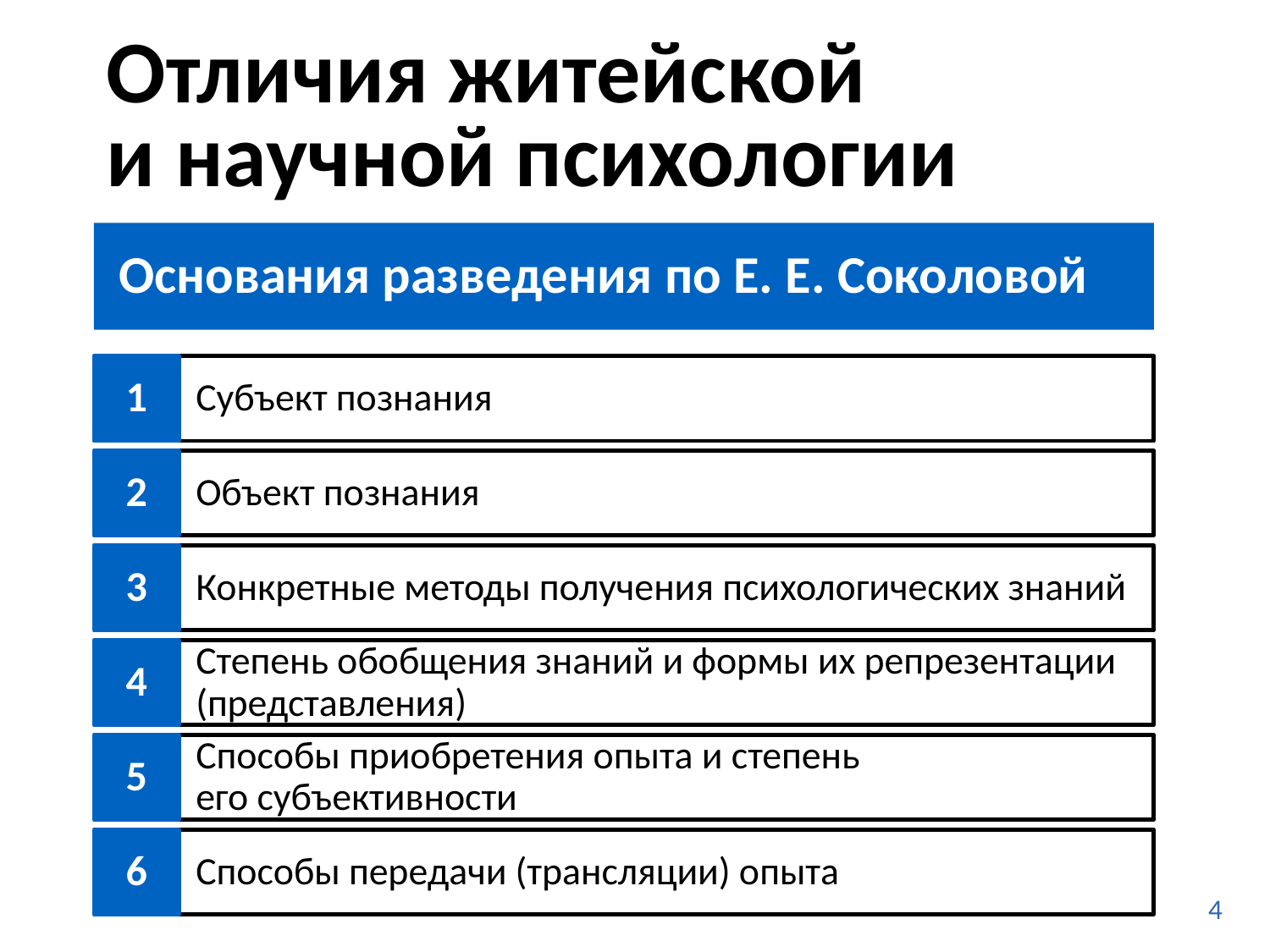

# Отличия житейской и научной психологии
Основания разведения по Е. Е. Соколовой
1
Субъект познания
2
Объект познания
3
Конкретные методы получения психологических знаний
4
Степень обобщения знаний и формы их репрезентации (представления)
5
Способы приобретения опыта и степень
его субъективности
6
Способы передачи (трансляции) опыта
4